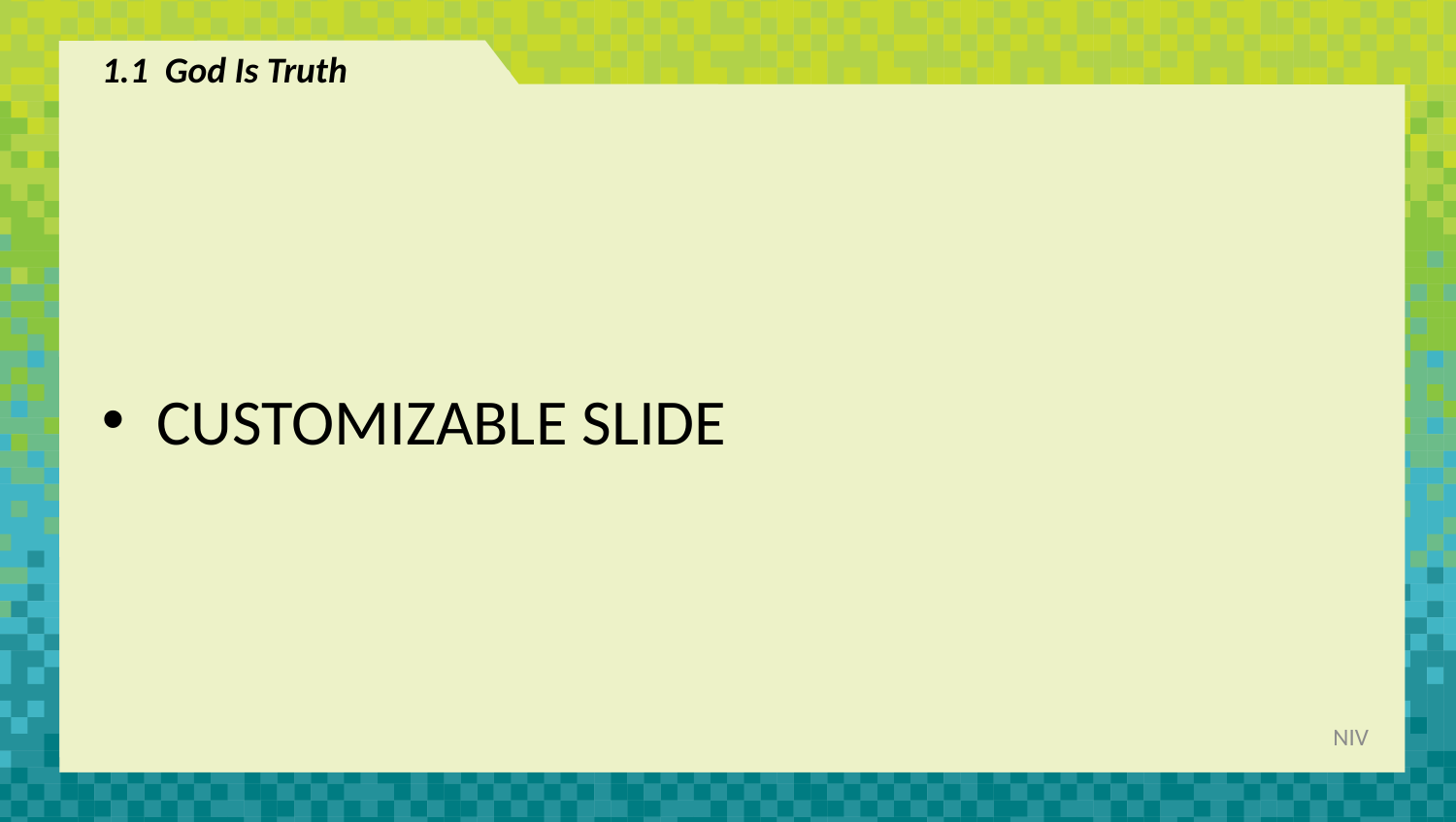

# 1.1  God Is Truth
CUSTOMIZABLE SLIDE
NIV